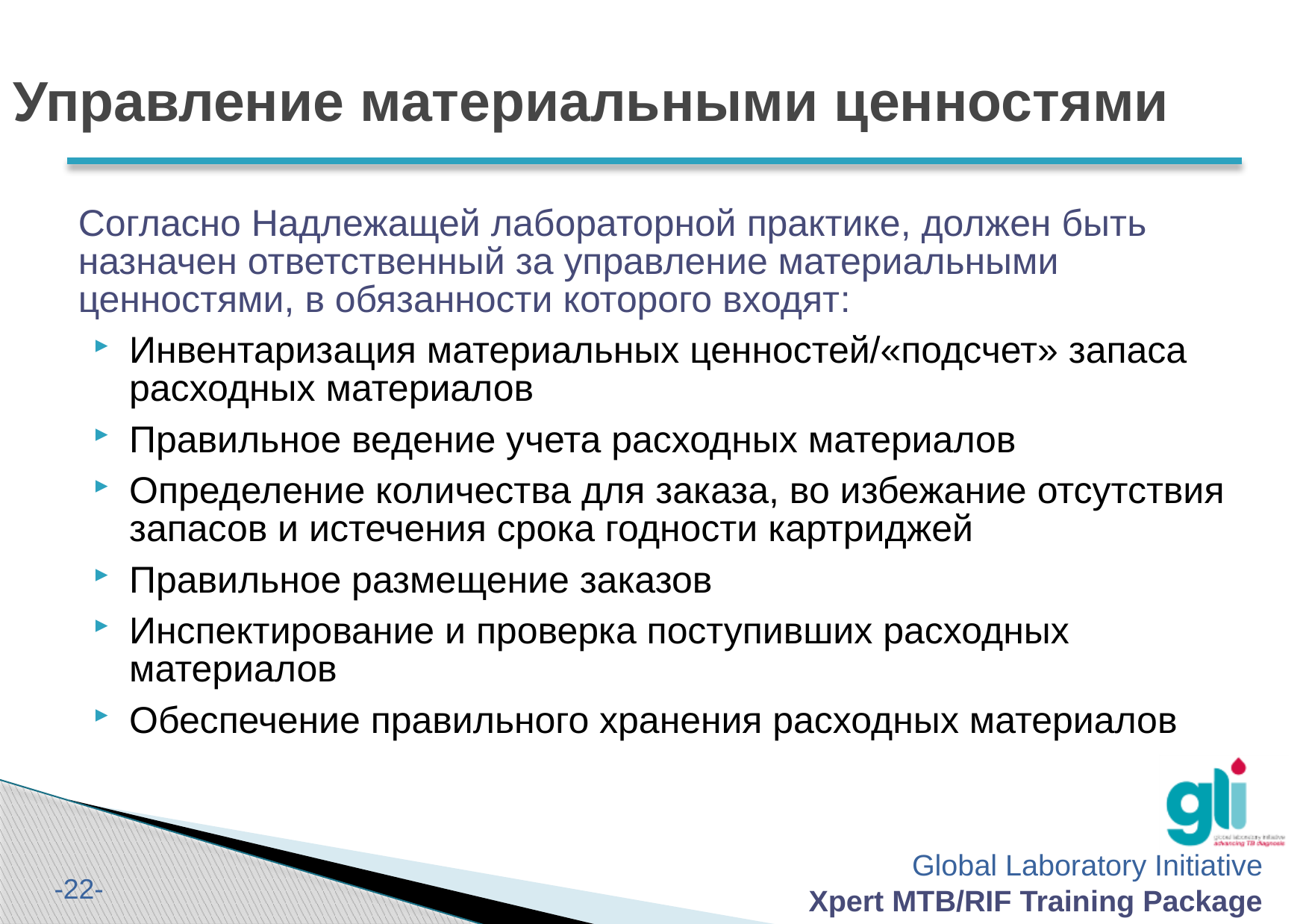

# Управление материальными ценностями
Согласно Надлежащей лабораторной практике, должен быть назначен ответственный за управление материальными ценностями, в обязанности которого входят:
Инвентаризация материальных ценностей/«подсчет» запаса расходных материалов
Правильное ведение учета расходных материалов
Определение количества для заказа, во избежание отсутствия запасов и истечения срока годности картриджей
Правильное размещение заказов
Инспектирование и проверка поступивших расходных материалов
Обеспечение правильного хранения расходных материалов